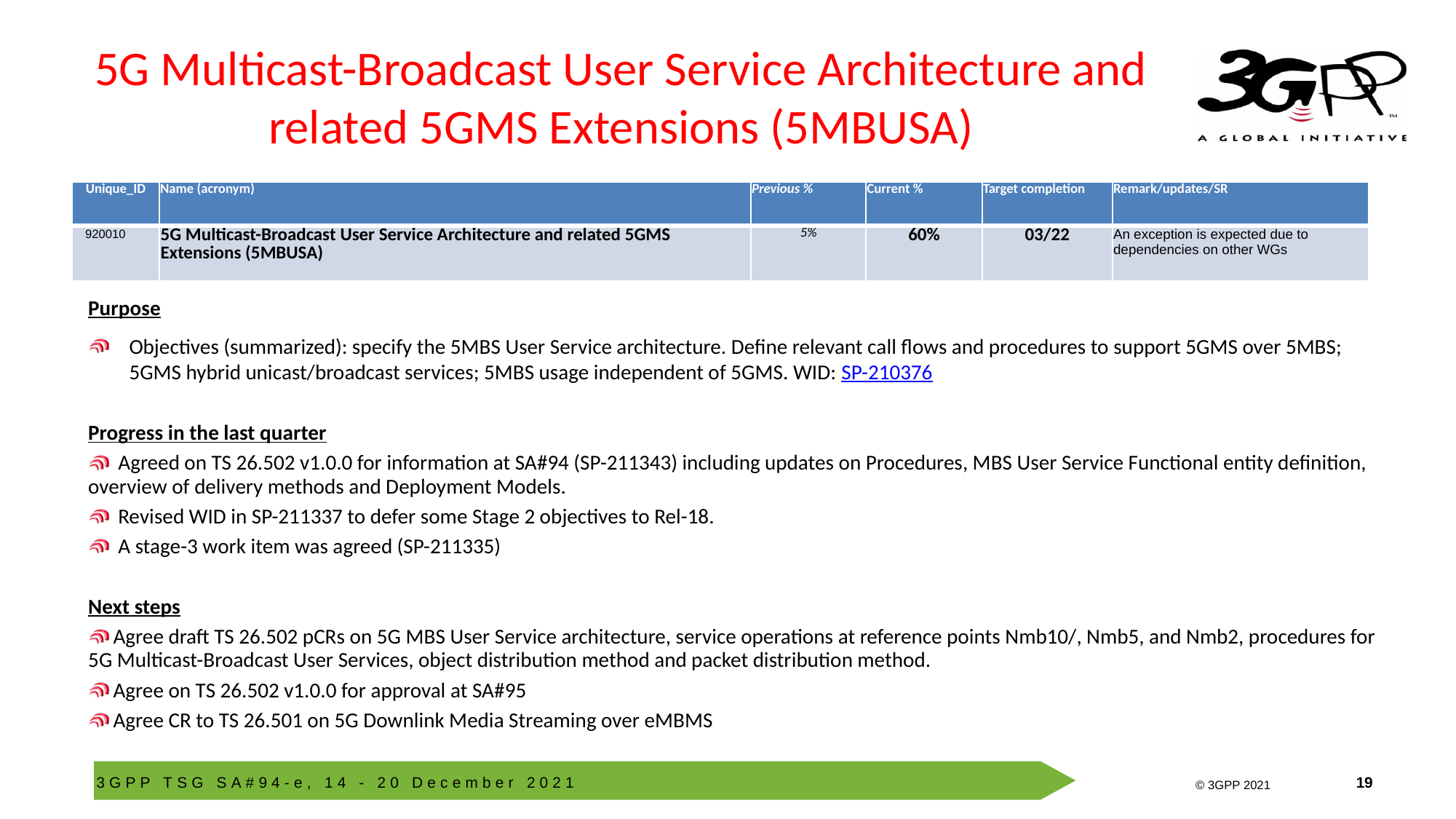

# 5G Multicast-Broadcast User Service Architecture and related 5GMS Extensions (5MBUSA)
| Unique\_ID | Name (acronym) | Previous % | Current % | Target completion | Remark/updates/SR |
| --- | --- | --- | --- | --- | --- |
| 920010 | 5G Multicast-Broadcast User Service Architecture and related 5GMS Extensions (5MBUSA) | 5% | 60% | 03/22 | An exception is expected due to dependencies on other WGs |
Purpose
Objectives (summarized): specify the 5MBS User Service architecture. Define relevant call flows and procedures to support 5GMS over 5MBS; 5GMS hybrid unicast/broadcast services; 5MBS usage independent of 5GMS. WID: SP-210376

Progress in the last quarter
  Agreed on TS 26.502 v1.0.0 for information at SA#94 (SP-211343) including updates on Procedures, MBS User Service Functional entity definition, overview of delivery methods and Deployment Models.
  Revised WID in SP-211337 to defer some Stage 2 objectives to Rel-18.
  A stage-3 work item was agreed (SP-211335)

Next steps
 Agree draft TS 26.502 pCRs on 5G MBS User Service architecture, service operations at reference points Nmb10/, Nmb5, and Nmb2, procedures for 5G Multicast-Broadcast User Services, object distribution method and packet distribution method.
 Agree on TS 26.502 v1.0.0 for approval at SA#95
 Agree CR to TS 26.501 on 5G Downlink Media Streaming over eMBMS